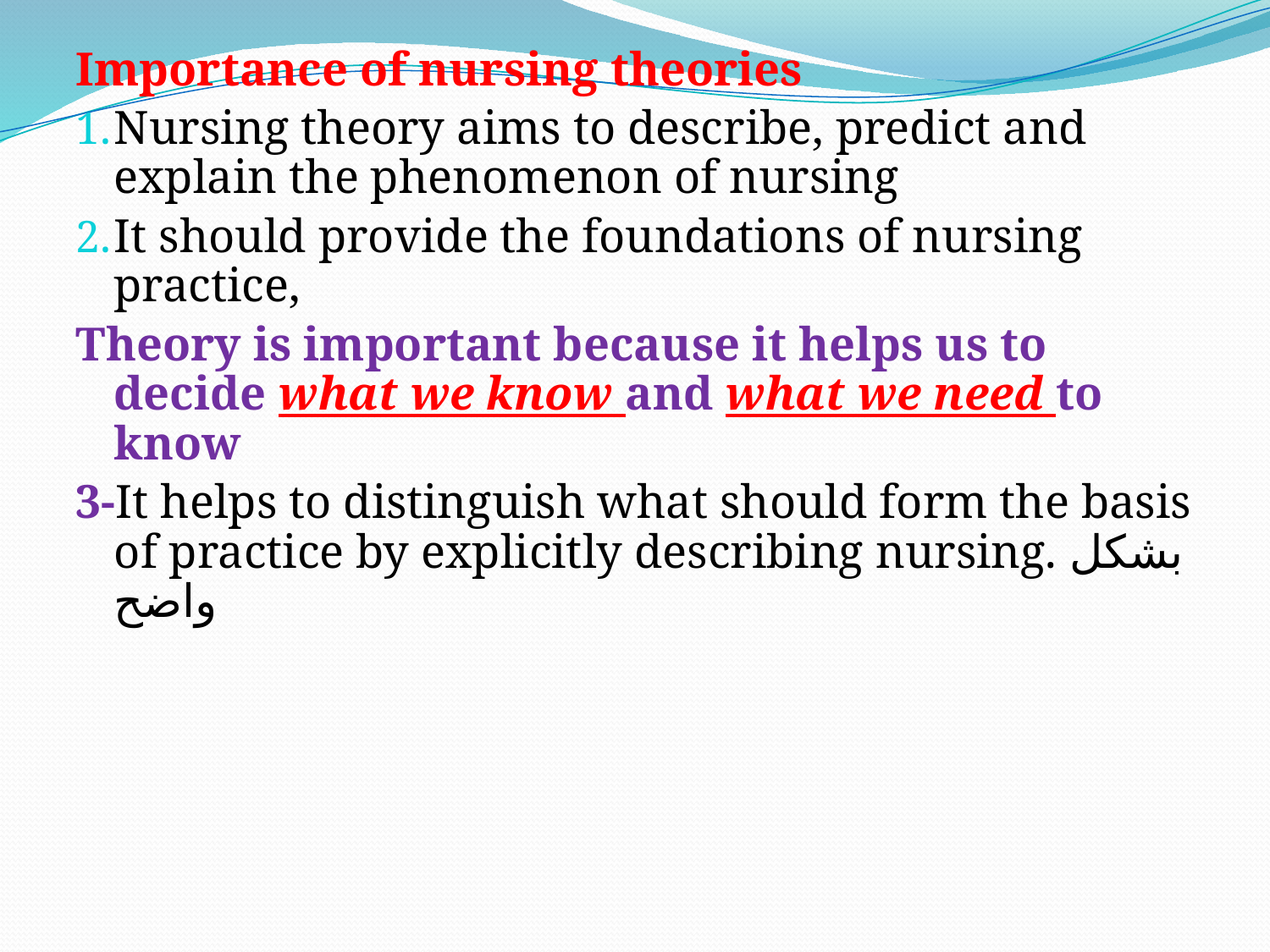

Importance of nursing theories
Nursing theory aims to describe, predict and explain the phenomenon of nursing
It should provide the foundations of nursing practice,
Theory is important because it helps us to decide what we know and what we need to know
3-It helps to distinguish what should form the basis of practice by explicitly describing nursing. بشكل واضح